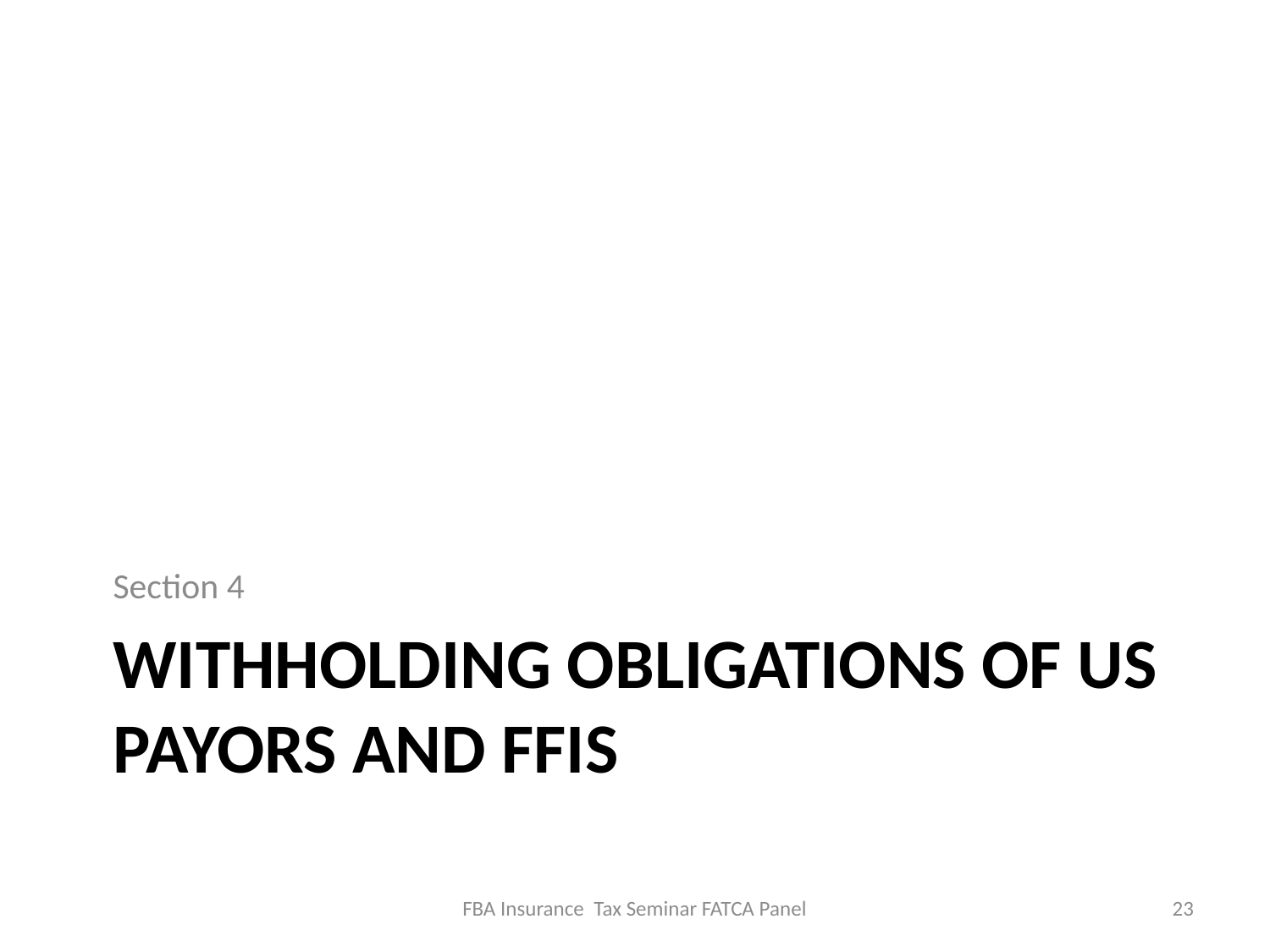

Section 4
# Withholding obligations of US payors and FFis
FBA Insurance  Tax Seminar FATCA Panel
23